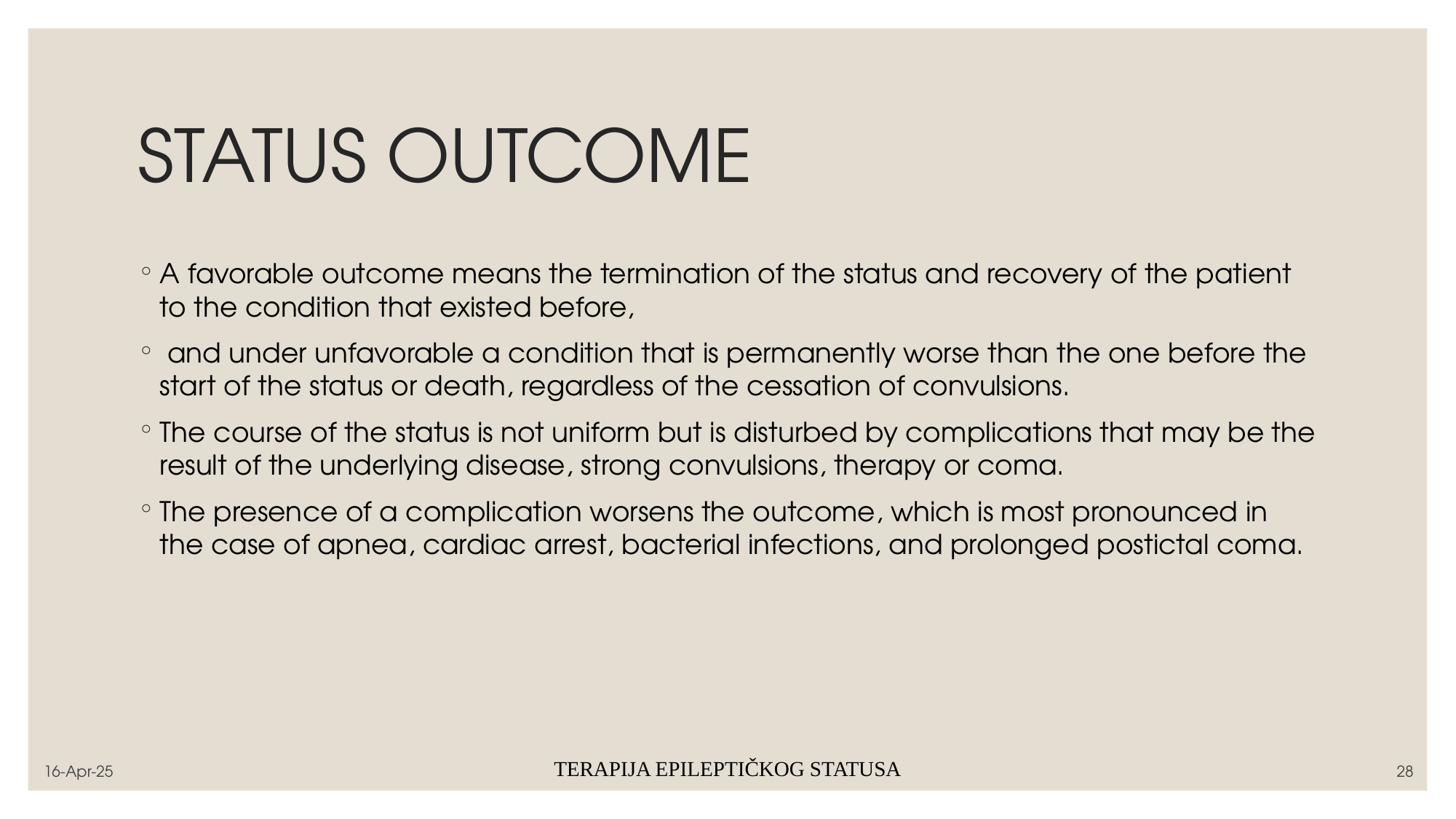

# STATUS OUTCOME
A favorable outcome means the termination of the status and recovery of the patient to the condition that existed before,
 and under unfavorable a condition that is permanently worse than the one before the start of the status or death, regardless of the cessation of convulsions.
The course of the status is not uniform but is disturbed by complications that may be the result of the underlying disease, strong convulsions, therapy or coma.
The presence of a complication worsens the outcome, which is most pronounced in the case of apnea, cardiac arrest, bacterial infections, and prolonged postictal coma.
16-Apr-25
TERAPIJA EPILEPTIČKOG STATUSA
28